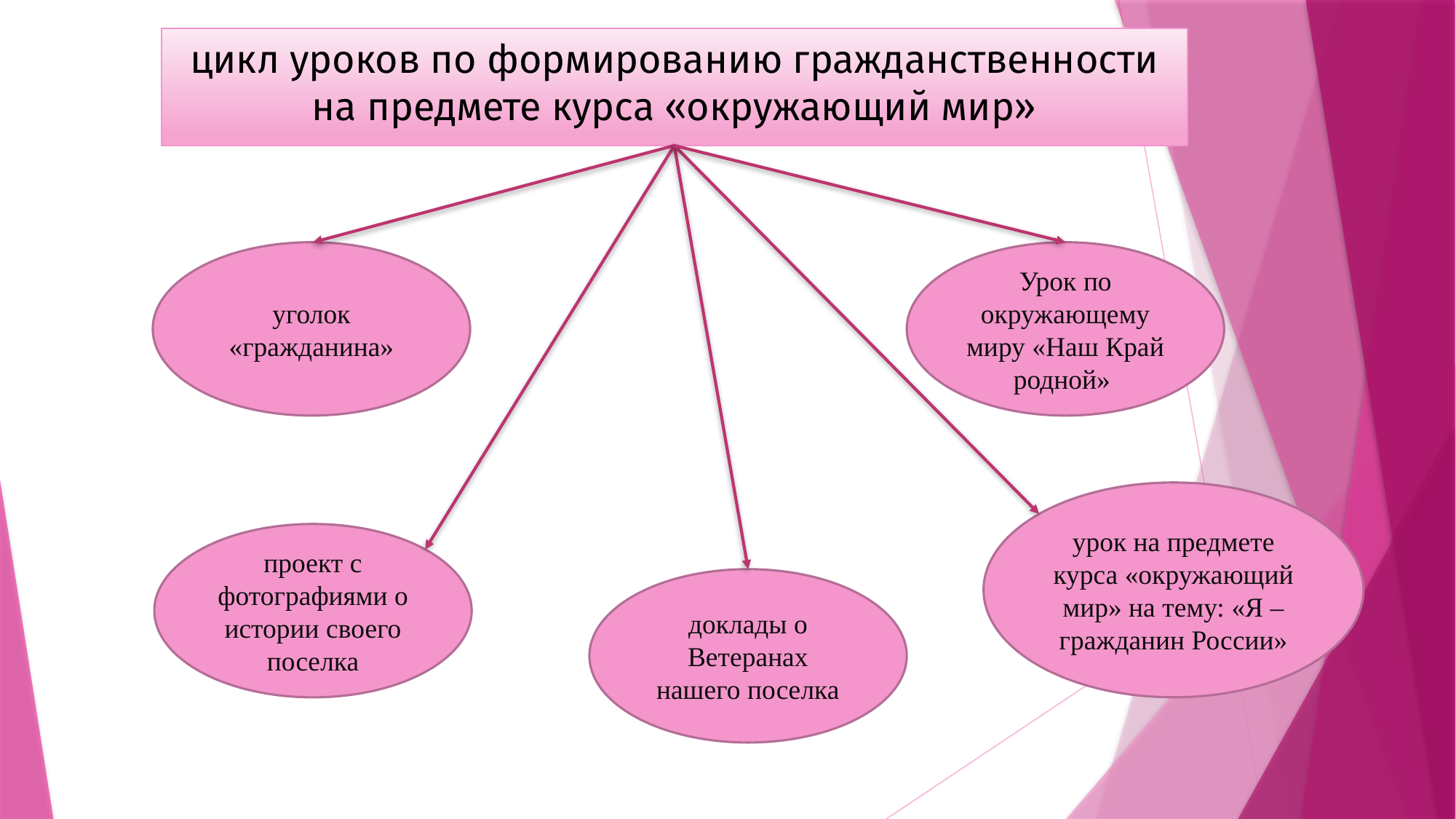

# цикл уроков по формированию гражданственности на предмете курса «окружающий мир»
уголок «гражданина»
Урок по окружающему миру «Наш Край родной»
урок на предмете курса «окружающий мир» на тему: «Я – гражданин России»
проект с фотографиями о истории своего поселка
доклады о Ветеранах нашего поселка